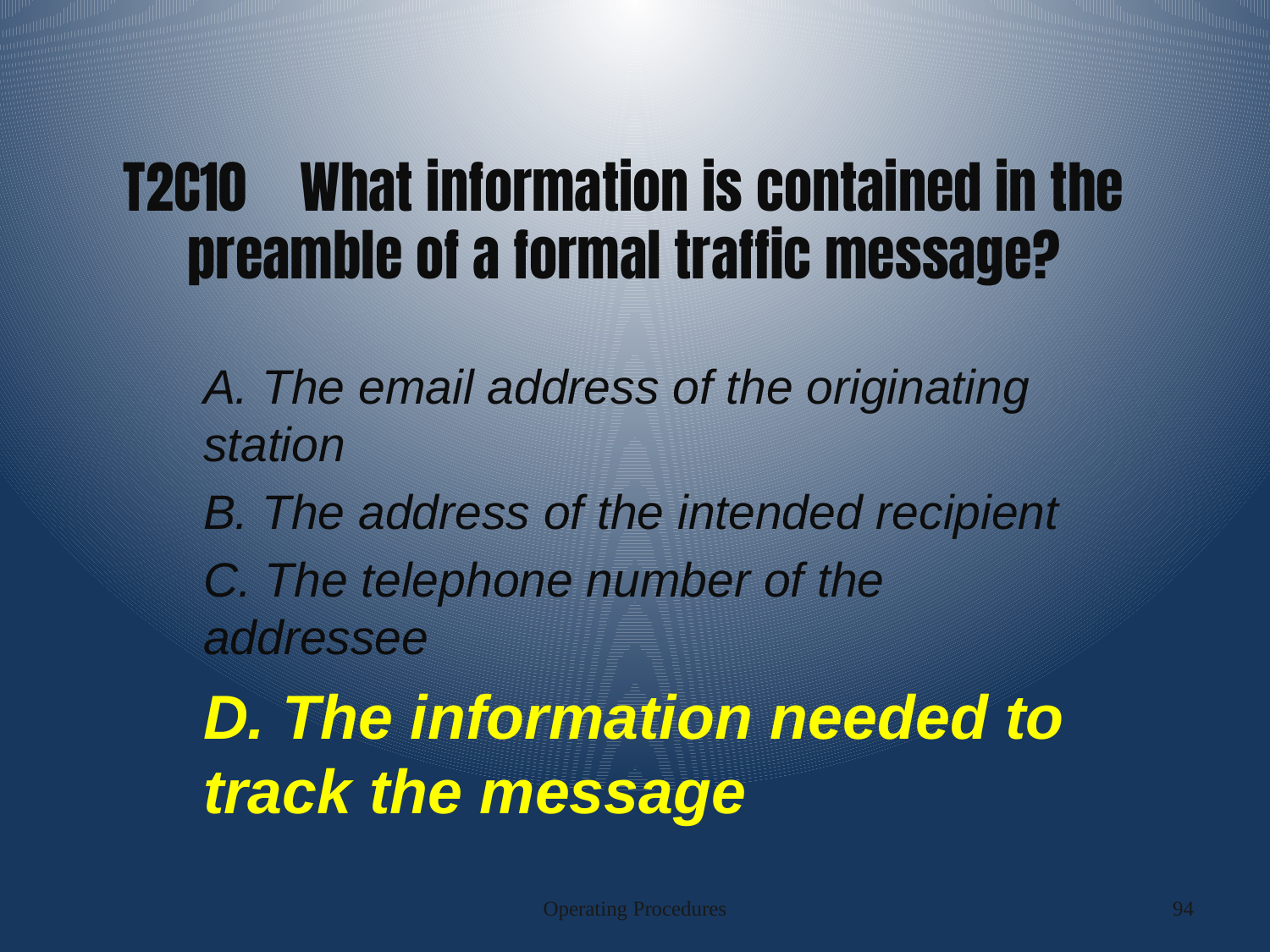

# T2C10    What information is contained in the preamble of a formal traffic message?
A. The email address of the originating station
B. The address of the intended recipient
C. The telephone number of the addressee
D. The information needed to track the message
Operating Procedures
94